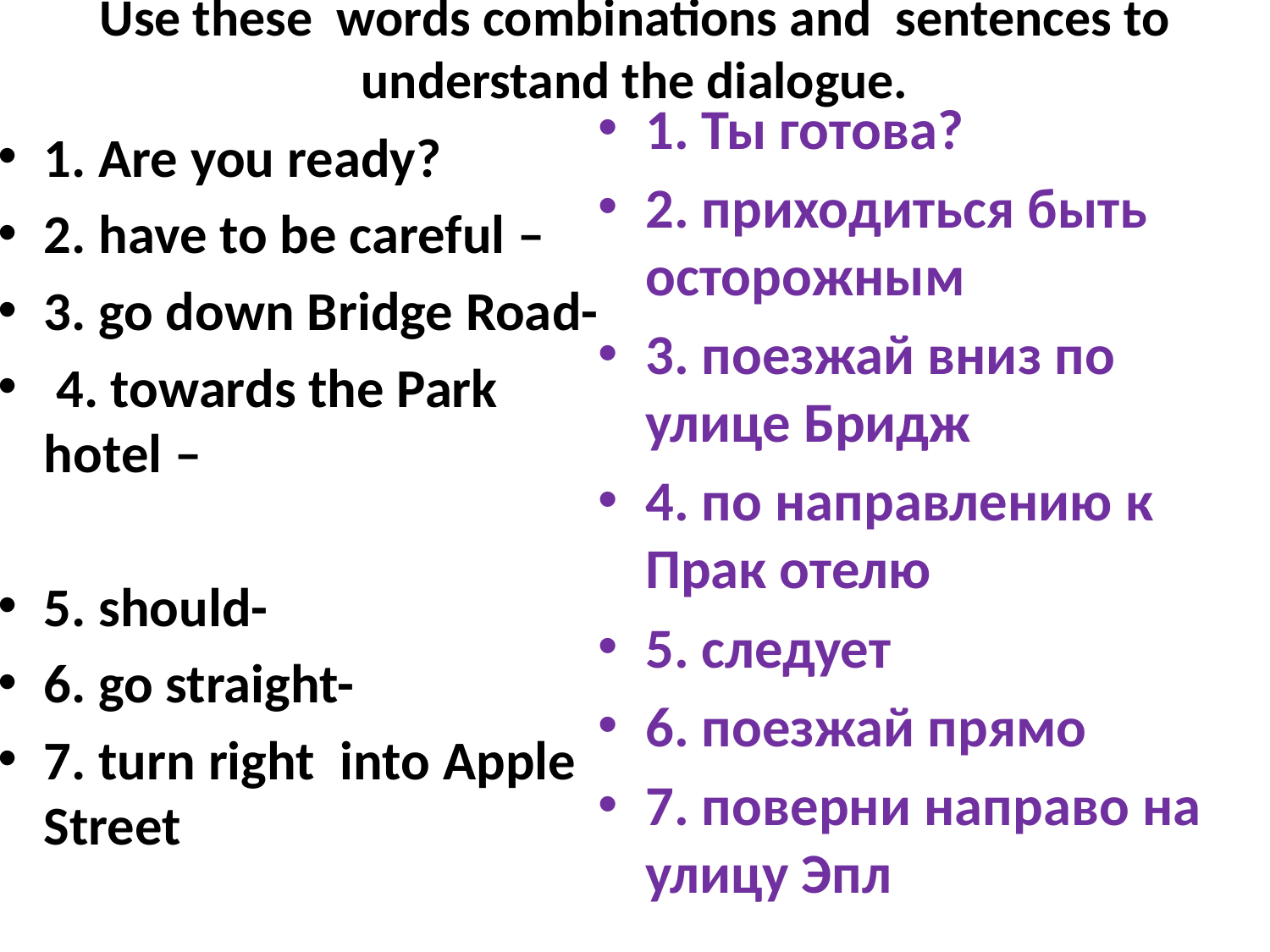

# Use these  words combinations and  sentences to understand the dialogue.
1. Ты готова?
2. приходиться быть осторожным
3. поезжай вниз по улице Бридж
4. по направлению к Прак отелю
5. следует
6. поезжай прямо
7. поверни направо на улицу Эпл
1. Are you ready?
2. have to be careful –
3. go down Bridge Road-
 4. towards the Park hotel –

5. should-
6. go straight-
7. turn right  into Apple Street